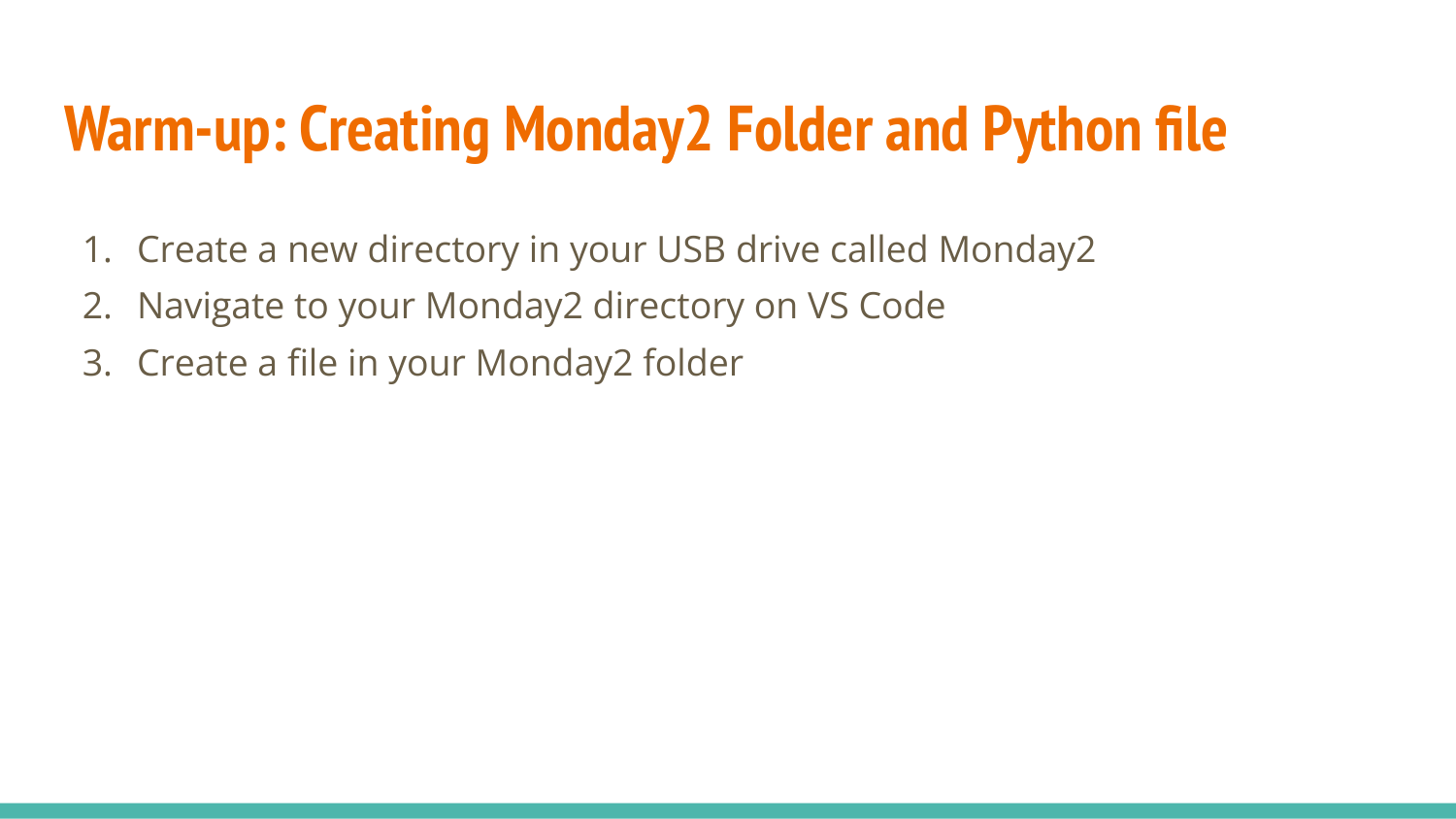

# Warm-up: Creating Monday2 Folder and Python file
Create a new directory in your USB drive called Monday2
Navigate to your Monday2 directory on VS Code
Create a file in your Monday2 folder